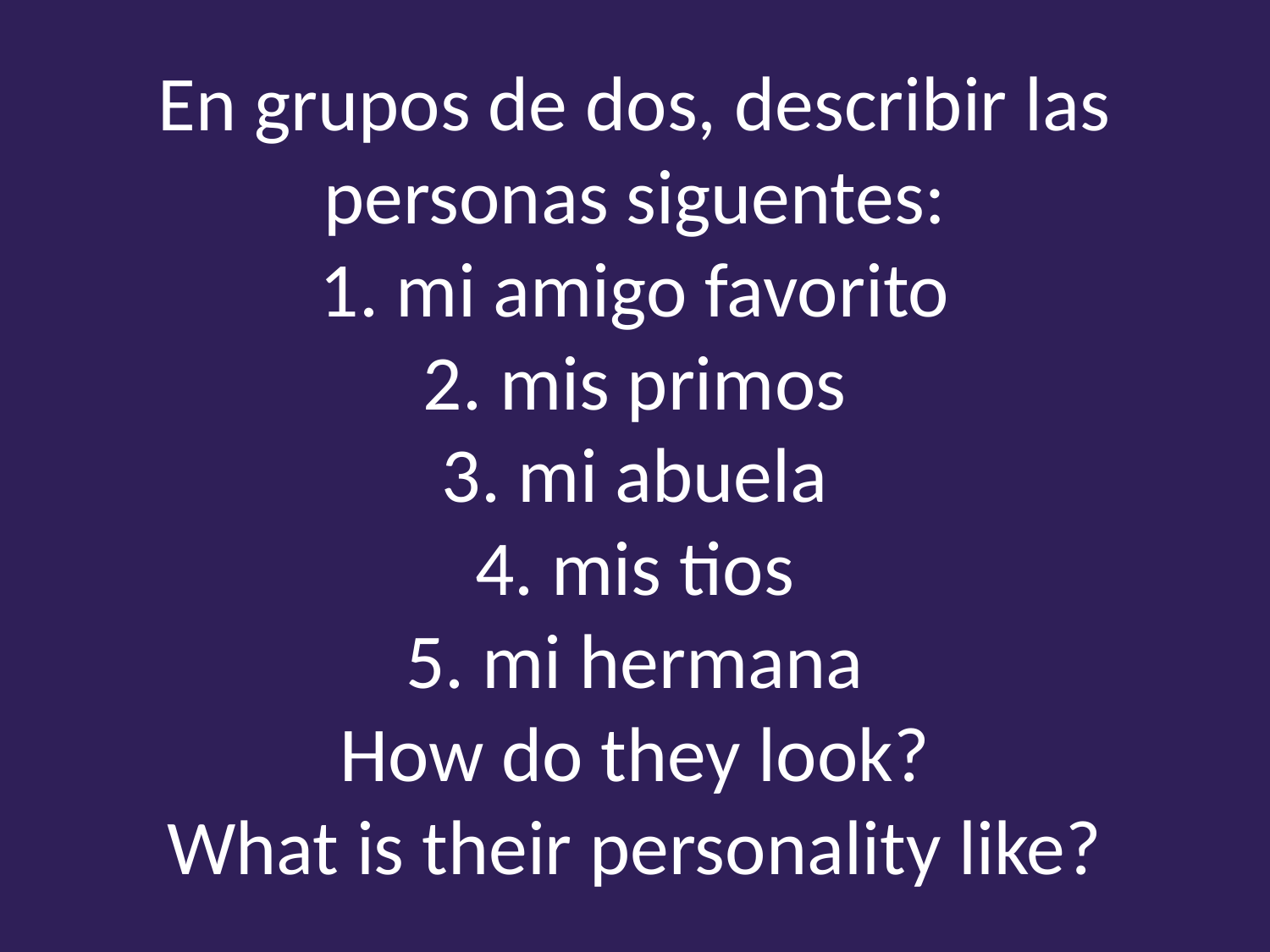

# En grupos de dos, describir las personas siguentes: 1. mi amigo favorito 2. mis primos 3. mi abuela 4. mis tios 5. mi hermana How do they look? What is their personality like?